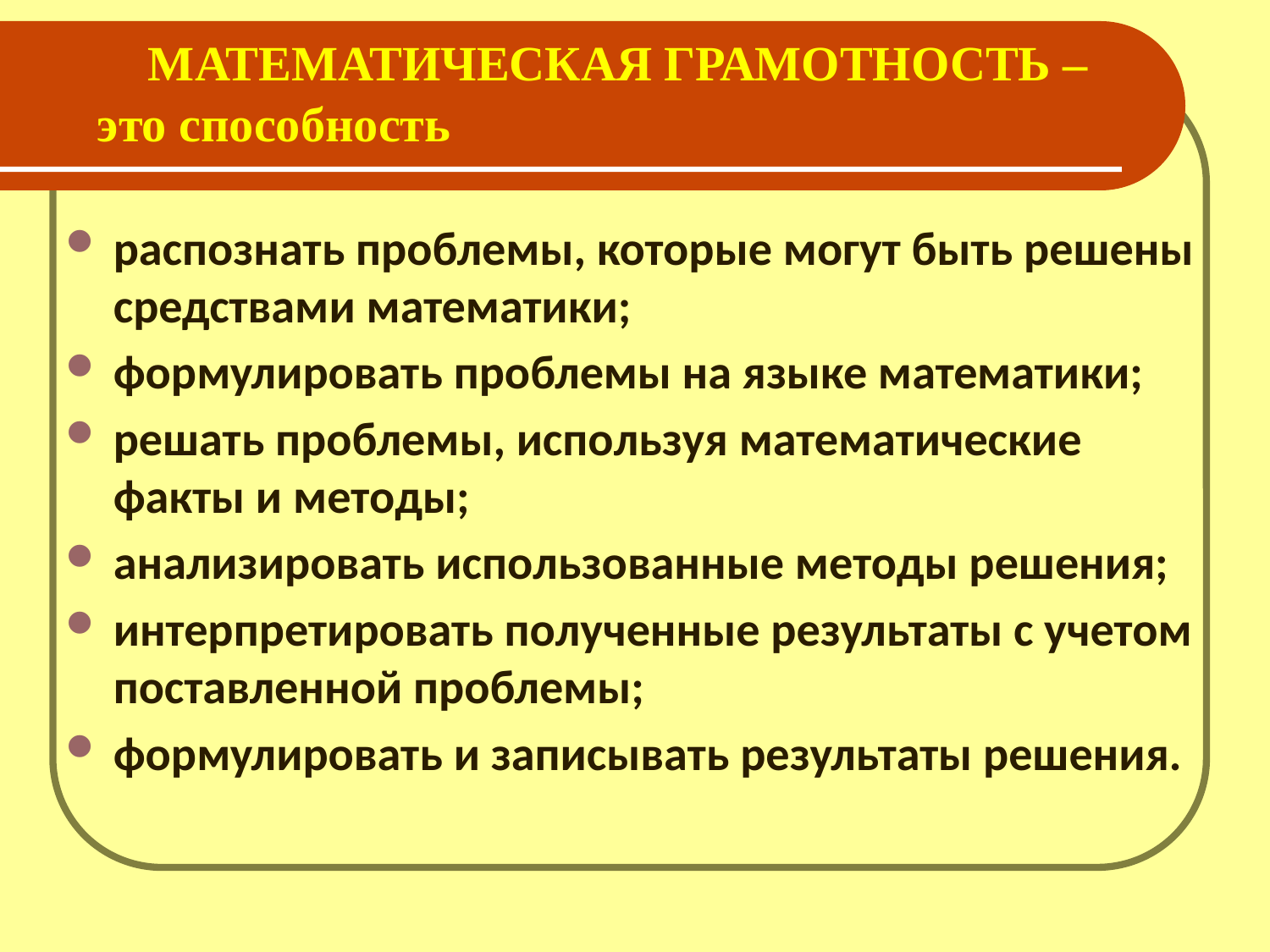

# МАТЕМАТИЧЕСКАЯ ГРАМОТНОСТЬ – это способность
распознать проблемы, которые могут быть решены средствами математики;
формулировать проблемы на языке математики;
решать проблемы, используя математические факты и методы;
анализировать использованные методы решения;
интерпретировать полученные результаты с учетом поставленной проблемы;
формулировать и записывать результаты решения.